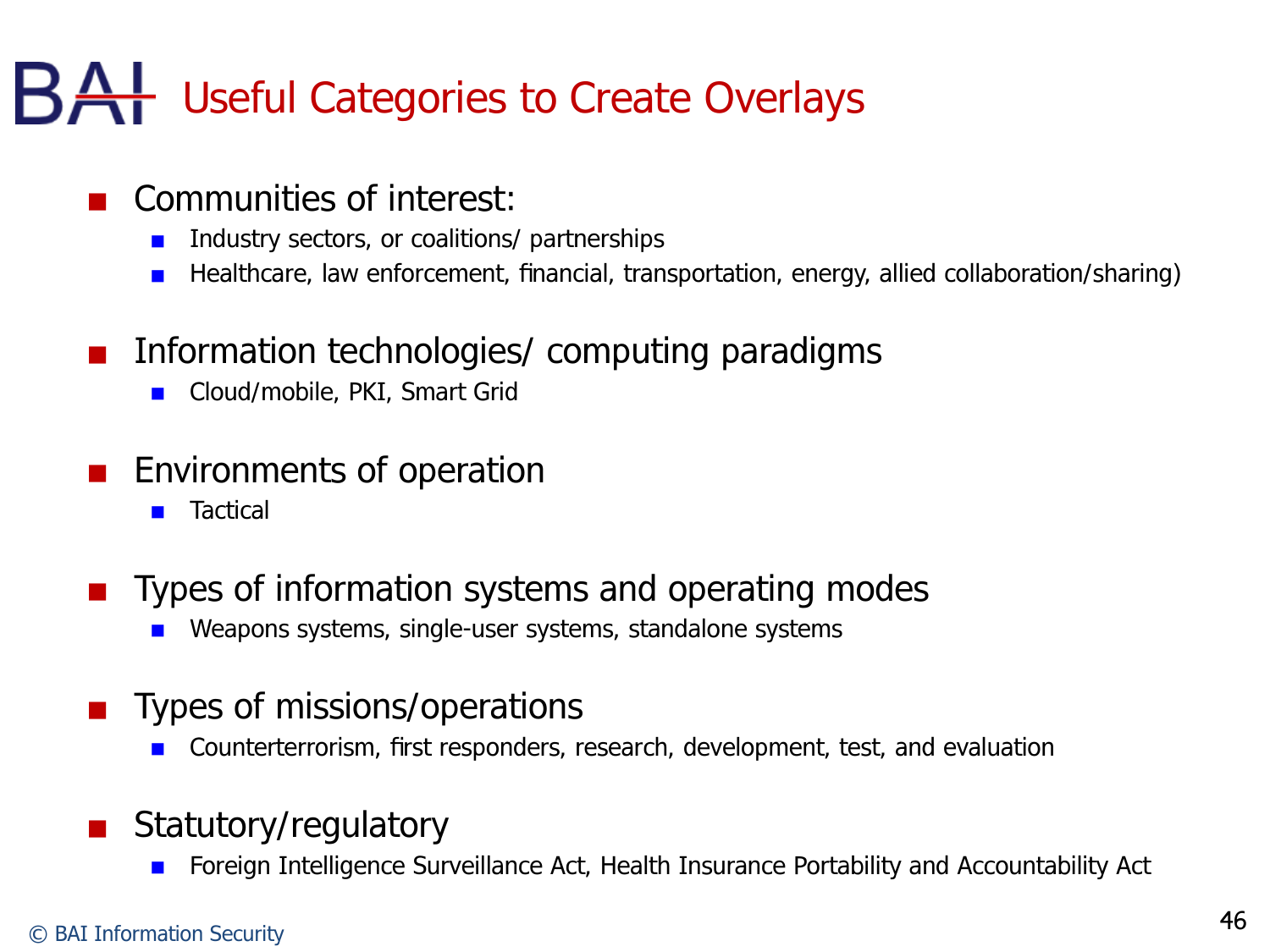

# Useful Categories to Create Overlays
Communities of interest:
Industry sectors, or coalitions/ partnerships
Healthcare, law enforcement, financial, transportation, energy, allied collaboration/sharing)

Information technologies/ computing paradigms
Cloud/mobile, PKI, Smart Grid

Environments of operation
Tactical

Types of information systems and operating modes
Weapons systems, single-user systems, standalone systems

Types of missions/operations
Counterterrorism, first responders, research, development, test, and evaluation

Statutory/regulatory
Foreign Intelligence Surveillance Act, Health Insurance Portability and Accountability Act